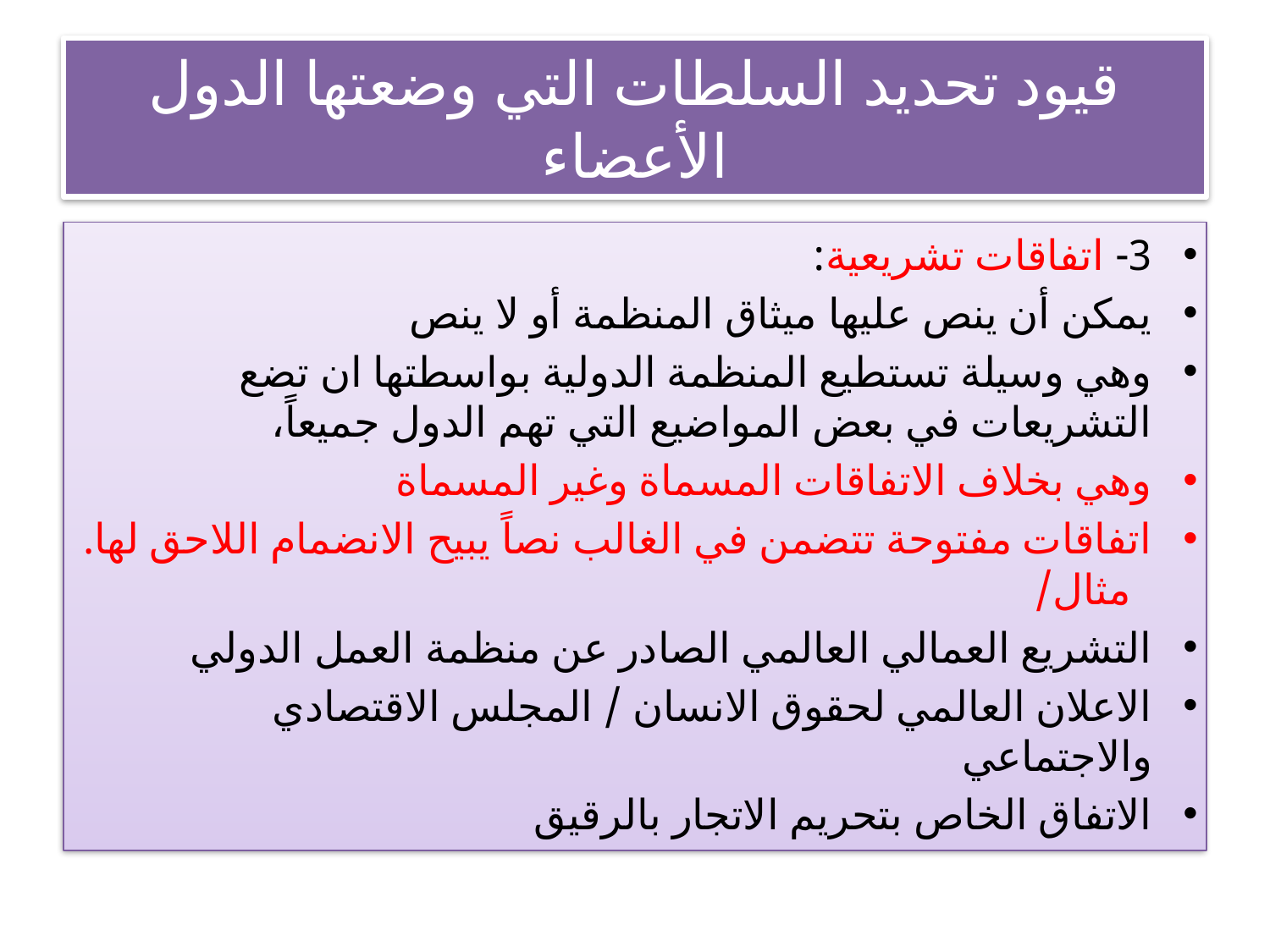

# قيود تحديد السلطات التي وضعتها الدول الأعضاء
3- اتفاقات تشريعية:
يمكن أن ينص عليها ميثاق المنظمة أو لا ينص
وهي وسيلة تستطيع المنظمة الدولية بواسطتها ان تضع التشريعات في بعض المواضيع التي تهم الدول جميعاً،
وهي بخلاف الاتفاقات المسماة وغير المسماة
اتفاقات مفتوحة تتضمن في الغالب نصاً يبيح الانضمام اللاحق لها.   مثال/
التشريع العمالي العالمي الصادر عن منظمة العمل الدولي
الاعلان العالمي لحقوق الانسان / المجلس الاقتصادي والاجتماعي
الاتفاق الخاص بتحريم الاتجار بالرقيق